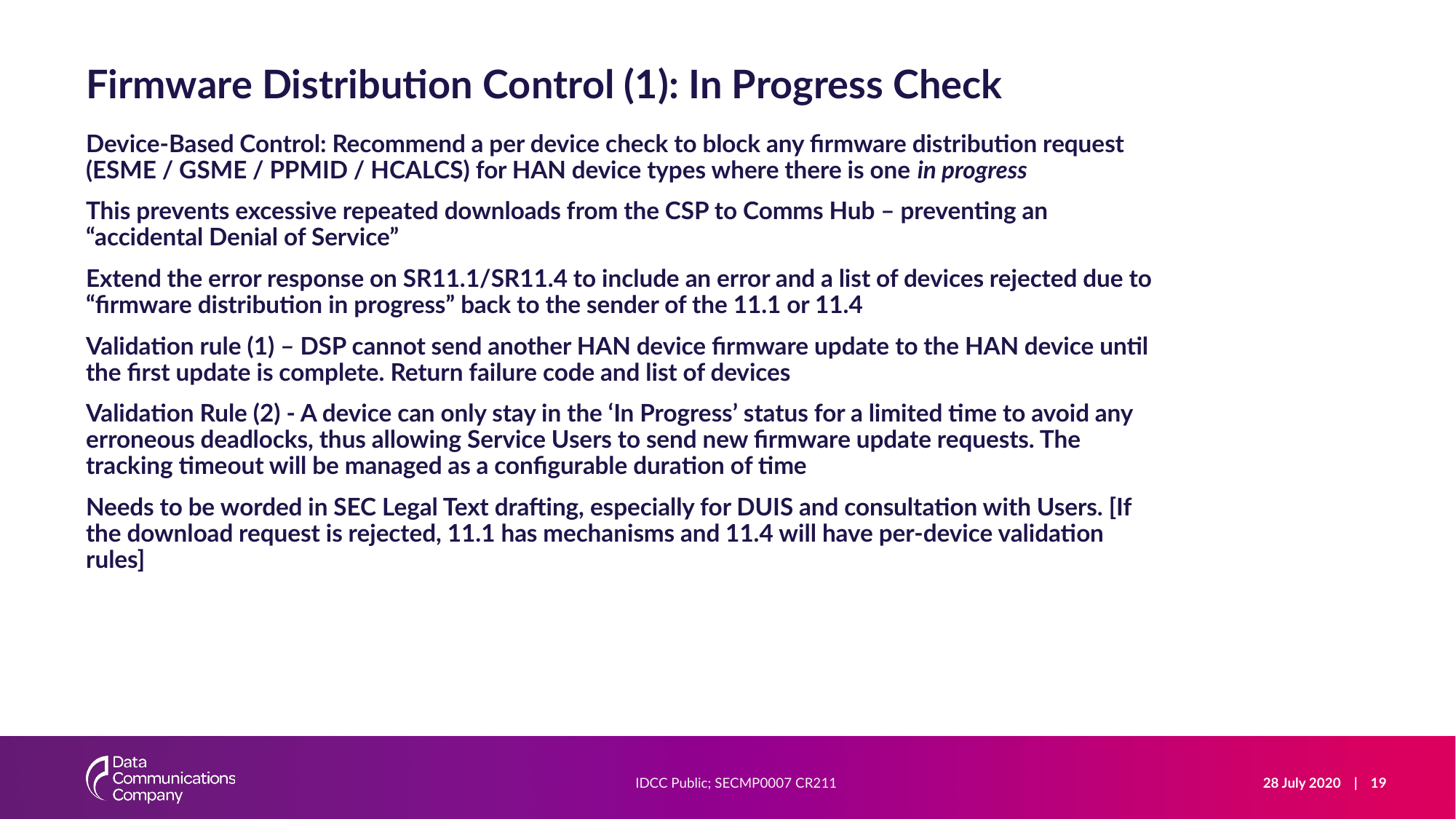

# Firmware Distribution Control (1): In Progress Check
Device-Based Control: Recommend a per device check to block any firmware distribution request (ESME / GSME / PPMID / HCALCS) for HAN device types where there is one in progress
This prevents excessive repeated downloads from the CSP to Comms Hub – preventing an “accidental Denial of Service”
Extend the error response on SR11.1/SR11.4 to include an error and a list of devices rejected due to “firmware distribution in progress” back to the sender of the 11.1 or 11.4
Validation rule (1) – DSP cannot send another HAN device firmware update to the HAN device until the first update is complete. Return failure code and list of devices
Validation Rule (2) - A device can only stay in the ‘In Progress’ status for a limited time to avoid any erroneous deadlocks, thus allowing Service Users to send new firmware update requests. The tracking timeout will be managed as a configurable duration of time
Needs to be worded in SEC Legal Text drafting, especially for DUIS and consultation with Users. [If the download request is rejected, 11.1 has mechanisms and 11.4 will have per-device validation rules]

IDCC Public; SECMP0007 CR211